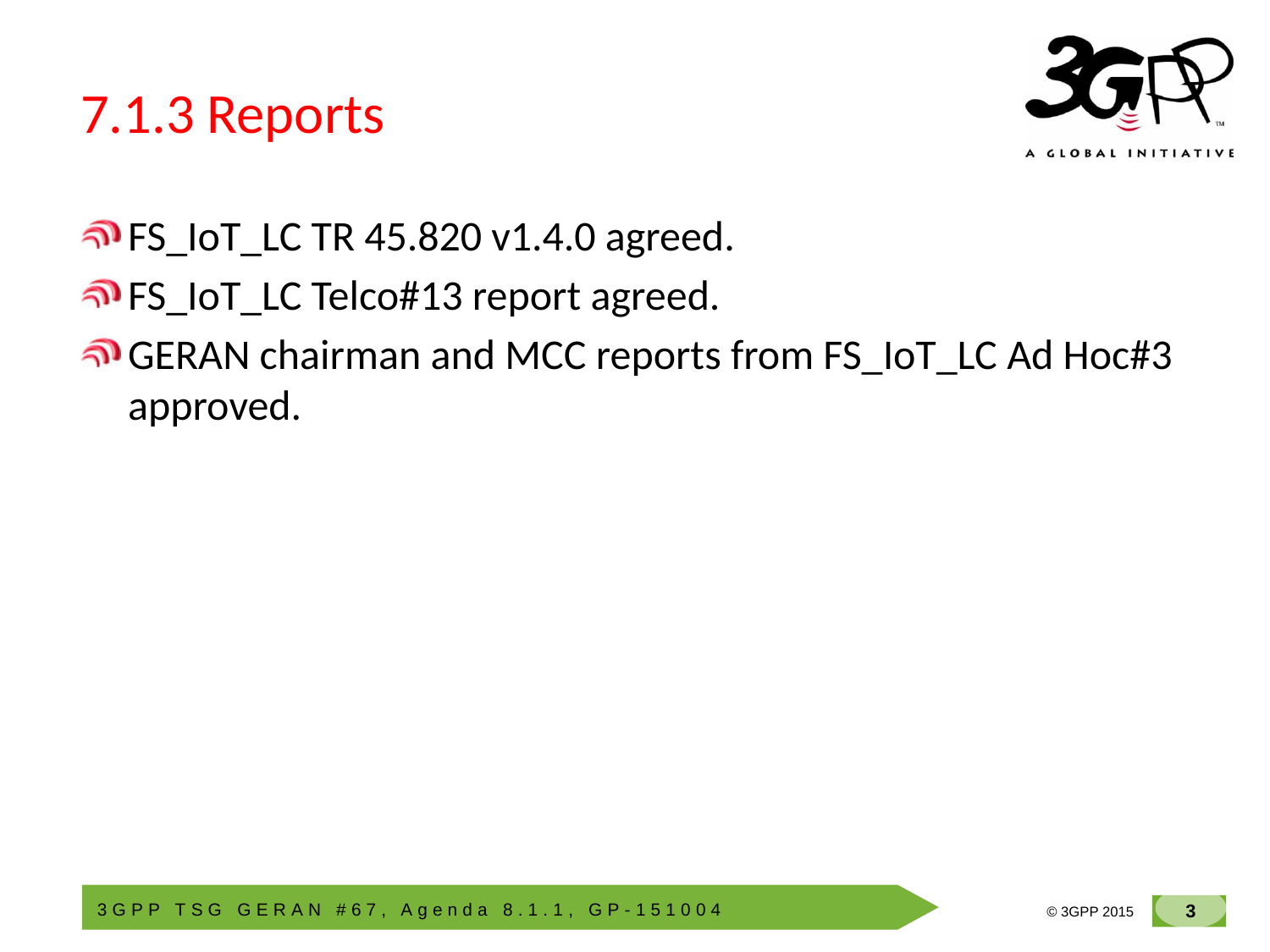

# 7.1.3 Reports
FS_IoT_LC TR 45.820 v1.4.0 agreed.
FS_IoT_LC Telco#13 report agreed.
GERAN chairman and MCC reports from FS_IoT_LC Ad Hoc#3 approved.